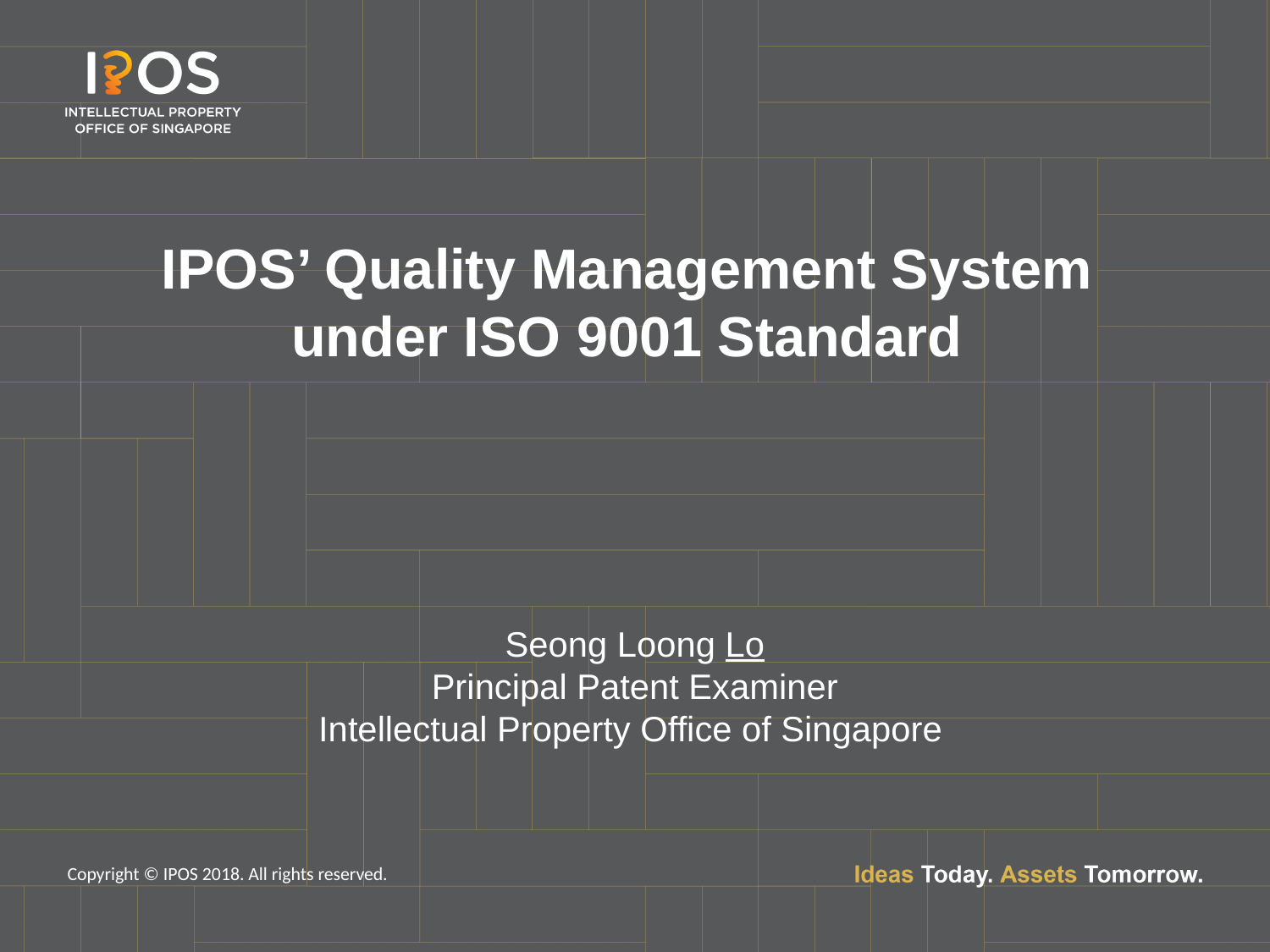

# IPOS’ Quality Management System under ISO 9001 Standard
Seong Loong Lo
Principal Patent Examiner
Intellectual Property Office of Singapore